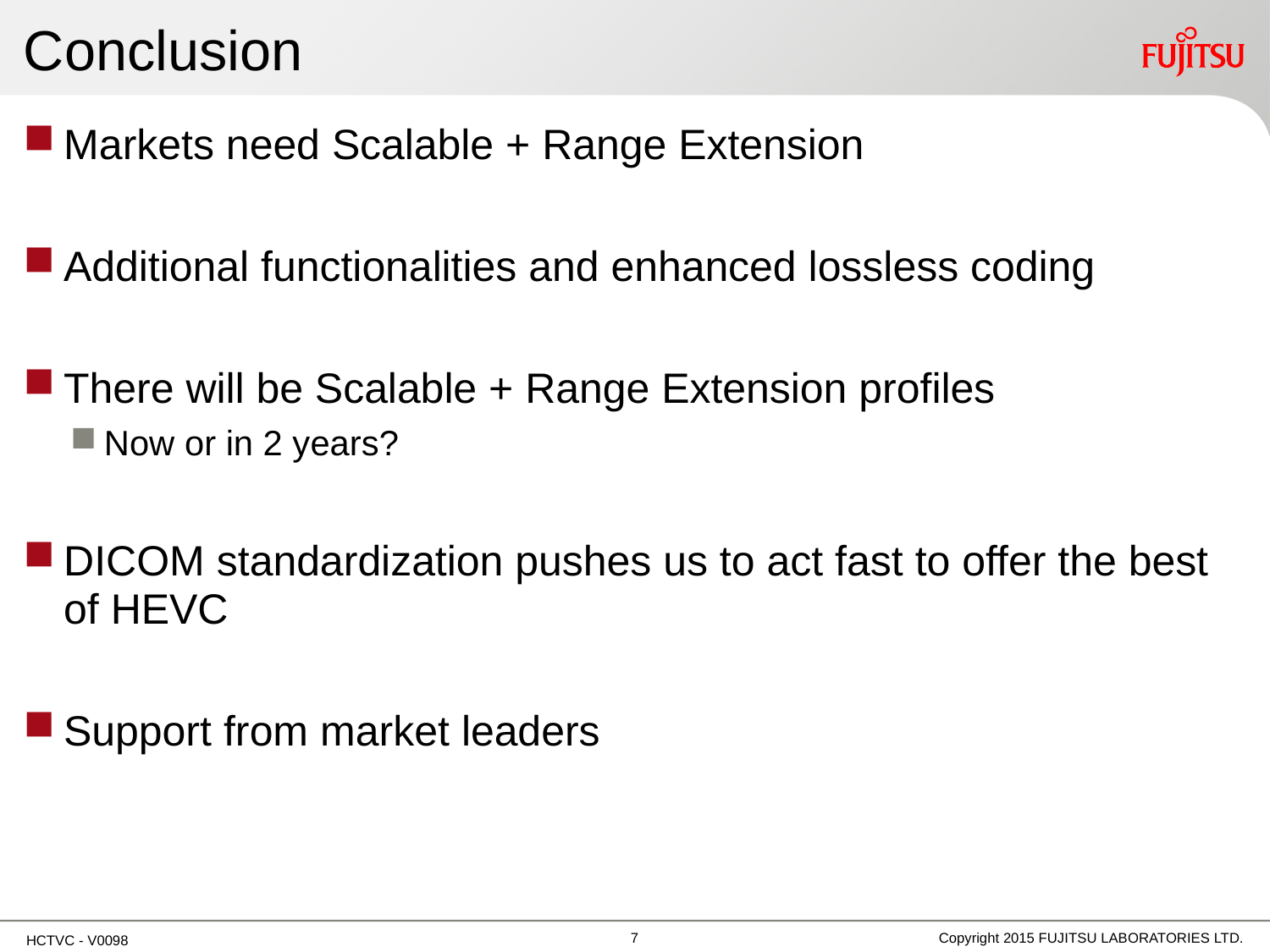

# Conclusion
Markets need Scalable + Range Extension

Additional functionalities and enhanced lossless coding

There will be Scalable + Range Extension profiles
Now or in 2 years?

DICOM standardization pushes us to act fast to offer the best of HEVC

Support from market leaders
7
Copyright 2015 FUJITSU LABORATORIES LTD.